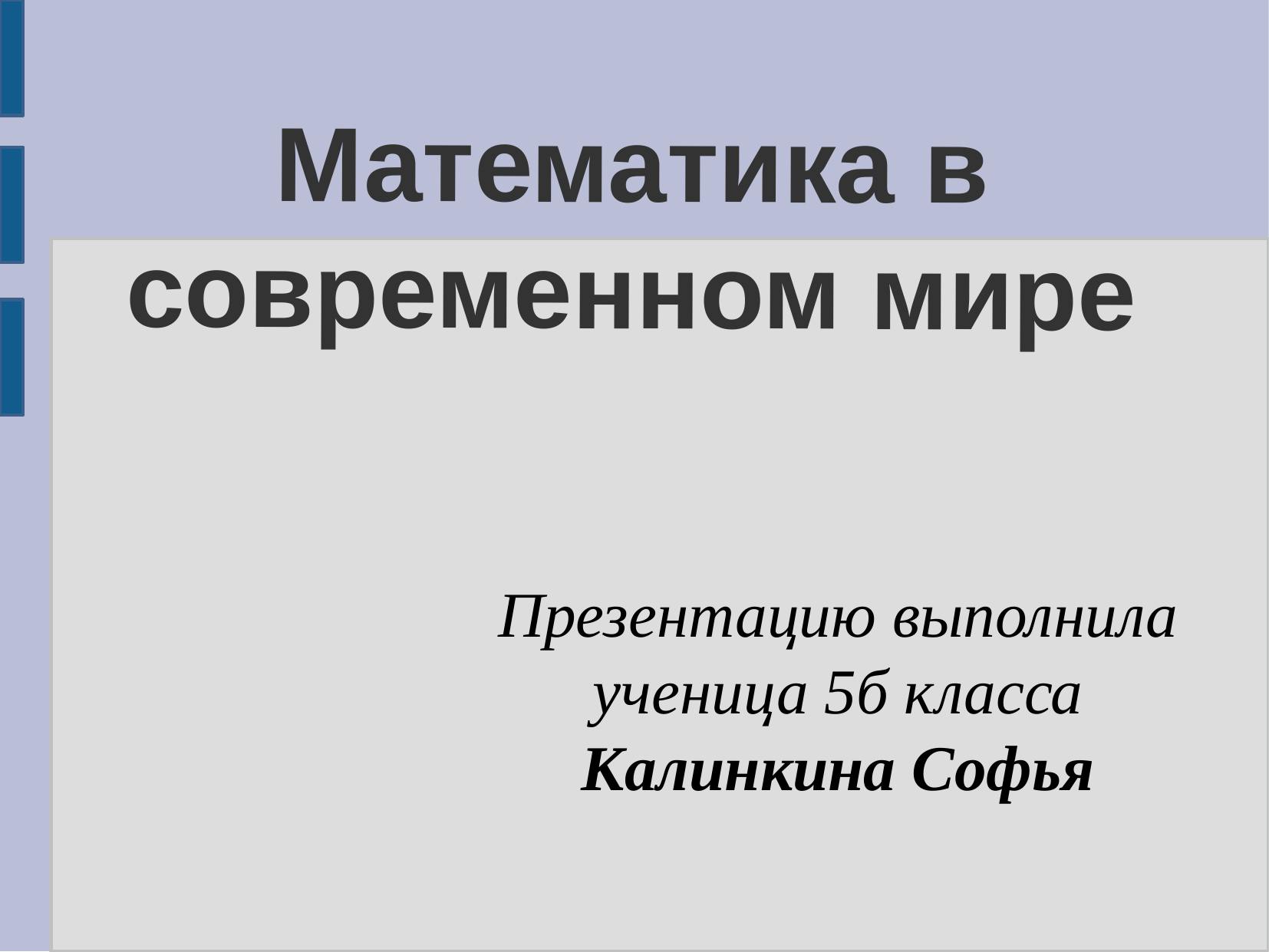

Математика в современном мире
Презентацию выполнила
ученица 5б класса Калинкина Софья